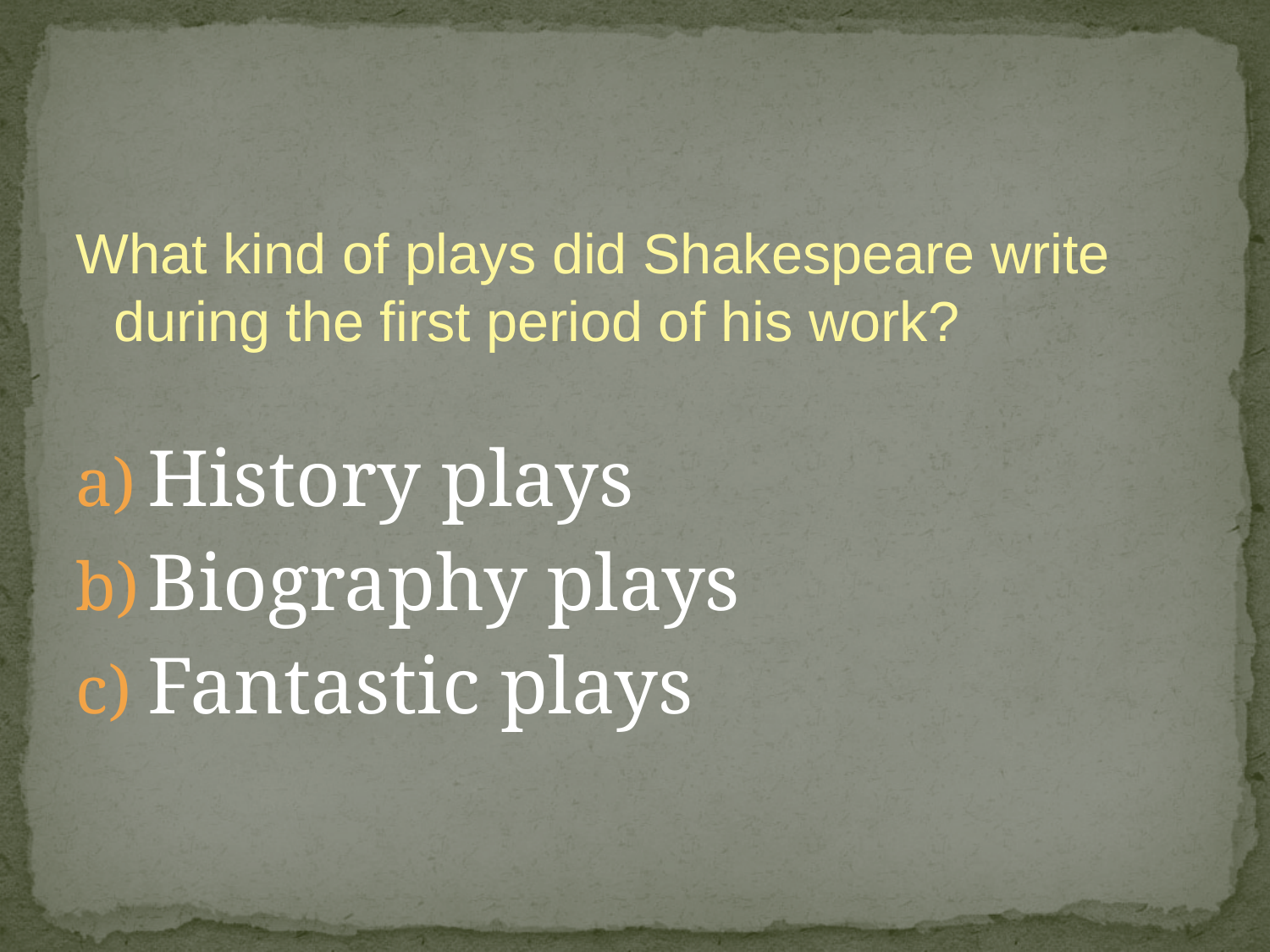

#
What kind of plays did Shakespeare write during the first period of his work?

History plays
Biography plays
Fantastic plays